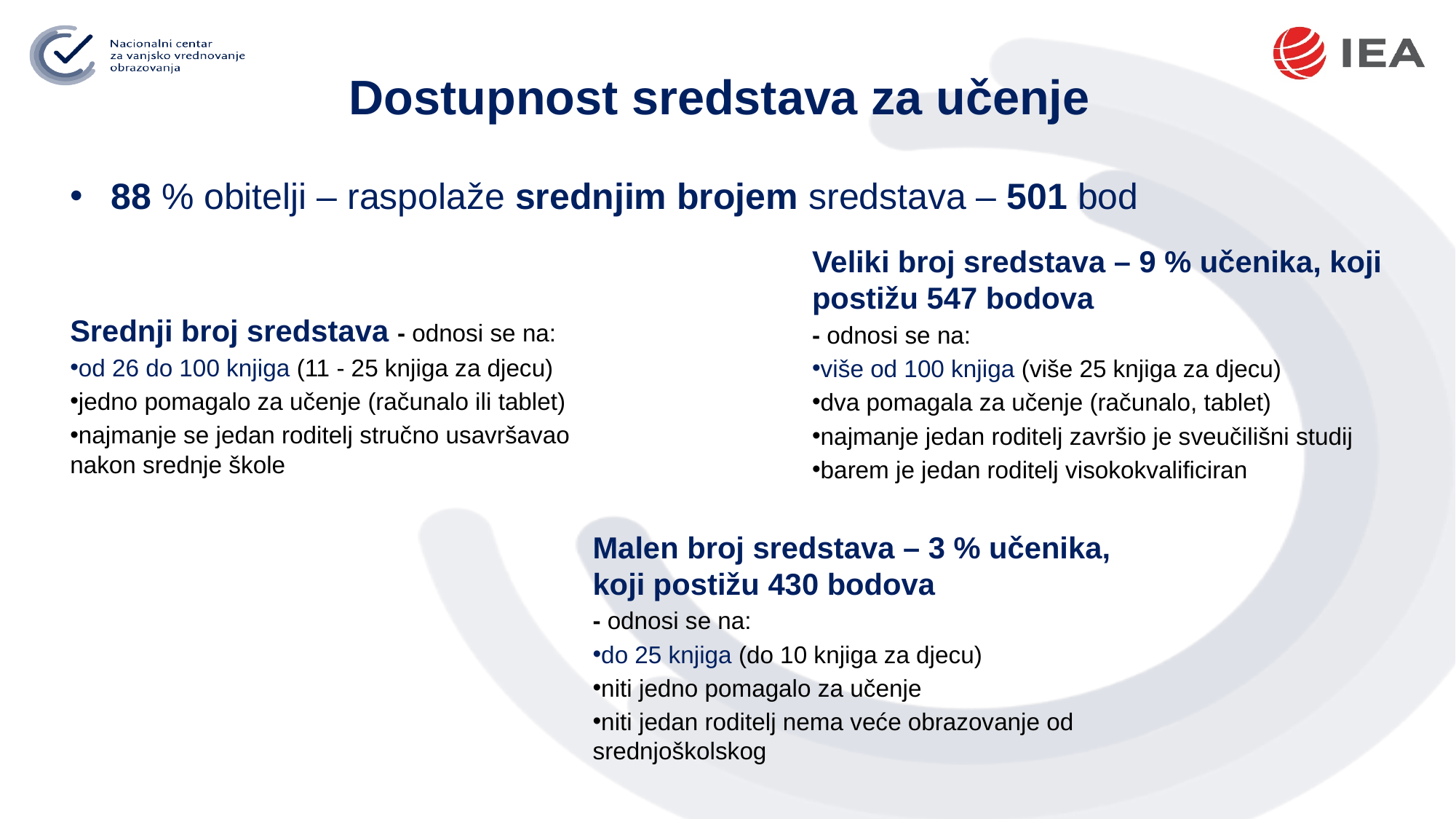

Dostupnost sredstava za učenje
88 % obitelji – raspolaže srednjim brojem sredstava – 501 bod
Veliki broj sredstava – 9 % učenika, koji postižu 547 bodova
- odnosi se na:
više od 100 knjiga (više 25 knjiga za djecu)
dva pomagala za učenje (računalo, tablet)
najmanje jedan roditelj završio je sveučilišni studij
barem je jedan roditelj visokokvalificiran
Srednji broj sredstava - odnosi se na:
od 26 do 100 knjiga (11 - 25 knjiga za djecu)
jedno pomagalo za učenje (računalo ili tablet)
najmanje se jedan roditelj stručno usavršavao nakon srednje škole
Malen broj sredstava – 3 % učenika, koji postižu 430 bodova
- odnosi se na:
do 25 knjiga (do 10 knjiga za djecu)
niti jedno pomagalo za učenje
niti jedan roditelj nema veće obrazovanje od srednjoškolskog